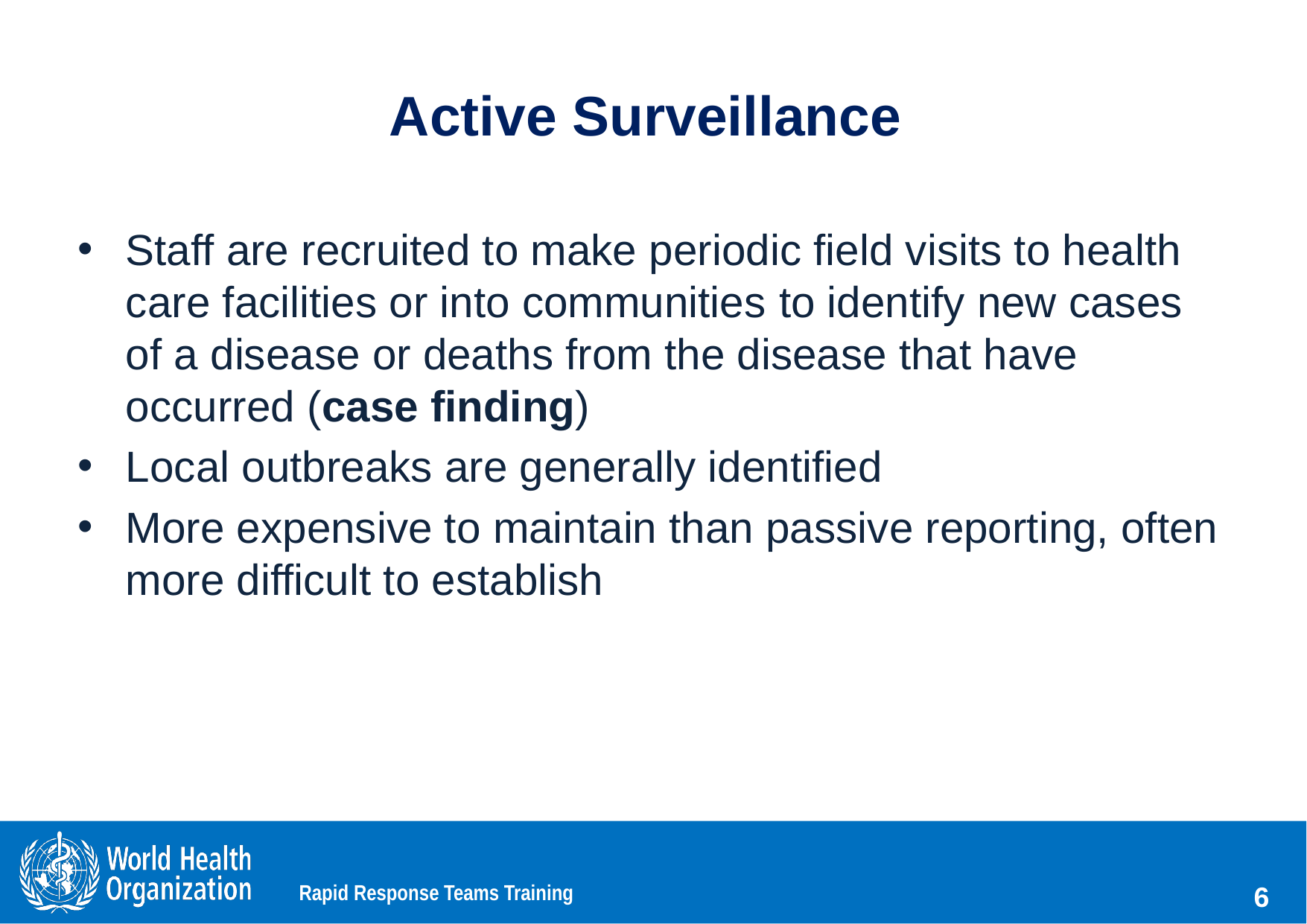

# Active Surveillance
Staff are recruited to make periodic field visits to health care facilities or into communities to identify new cases of a disease or deaths from the disease that have occurred (case finding)
Local outbreaks are generally identified
More expensive to maintain than passive reporting, often more difficult to establish